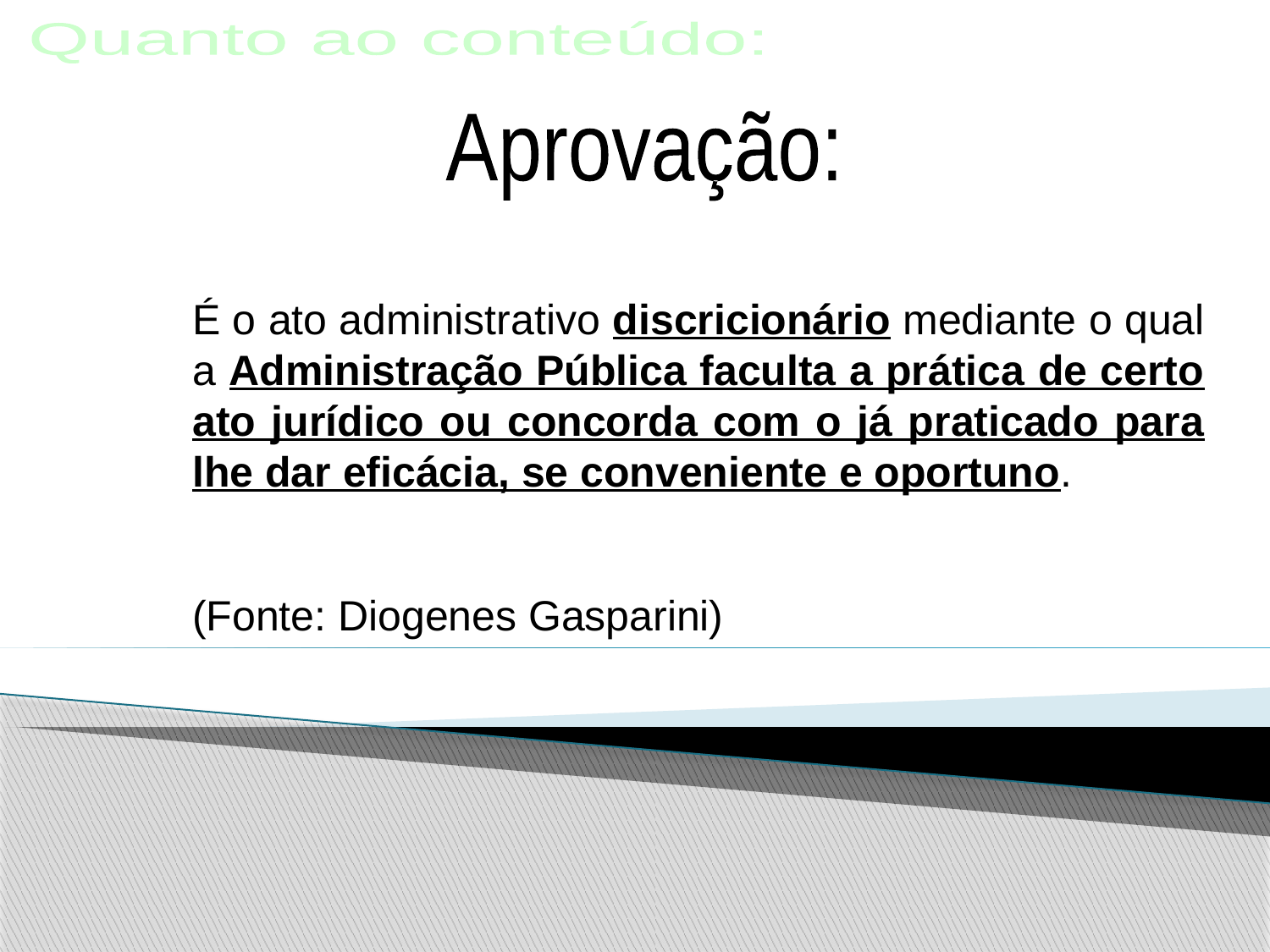

Quanto ao conteúdo:
Aprovação:
É o ato administrativo discricionário mediante o qual a Administração Pública faculta a prática de certo ato jurídico ou concorda com o já praticado para lhe dar eficácia, se conveniente e oportuno.

(Fonte: Diogenes Gasparini)